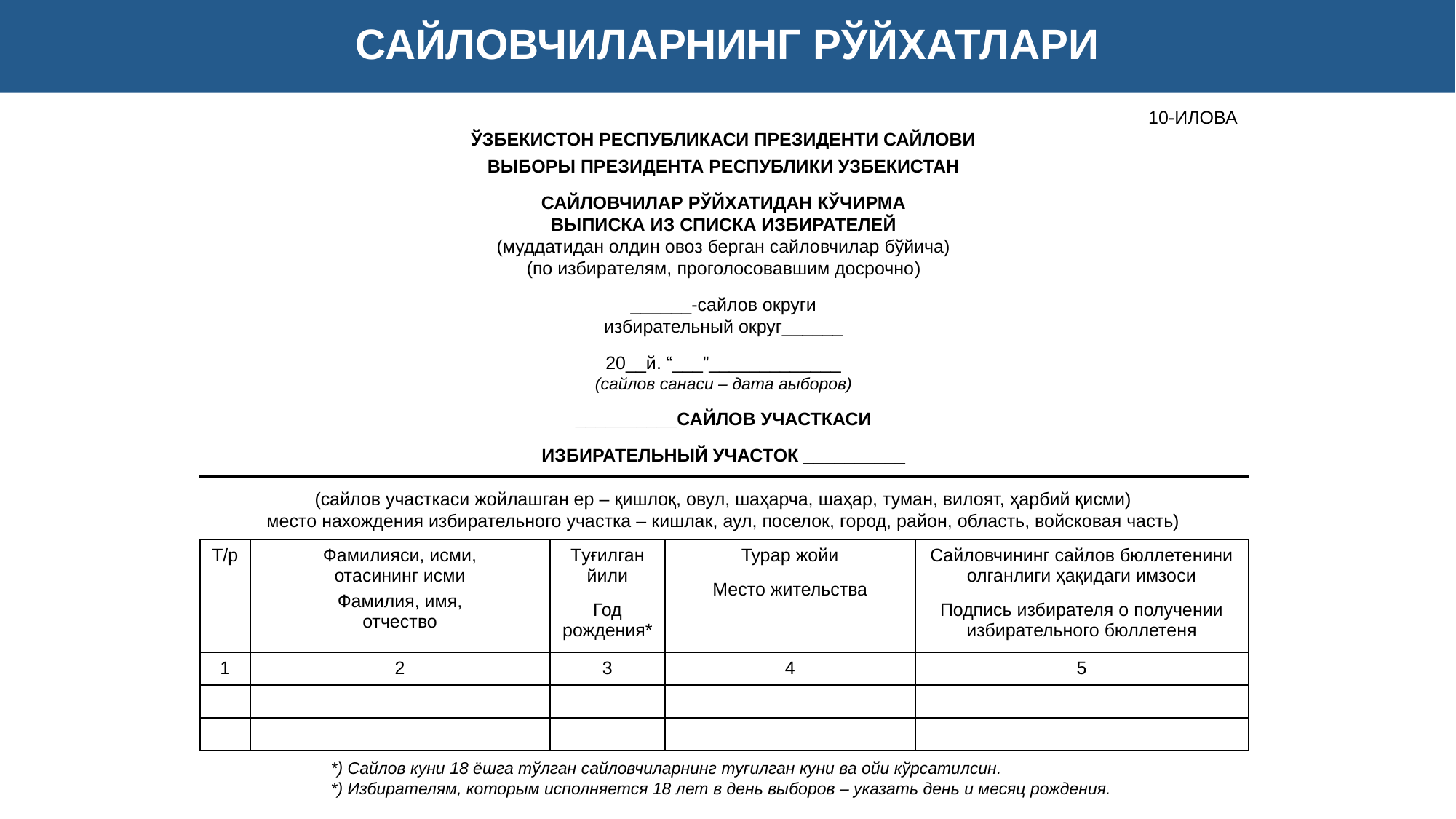

САЙЛОВЧИЛАРНИНГ РЎЙХАТЛАРИ
10-ИЛОВА
ЎЗБЕКИСТОН РЕСПУБЛИКАСИ ПРЕЗИДЕНТИ САЙЛОВИ

ВЫБОРЫ ПРЕЗИДЕНТА РЕСПУБЛИКИ УЗБЕКИСТАН

САЙЛОВЧИЛАР РЎЙХАТИДАН КЎЧИРМА
ВЫПИСКА ИЗ СПИСКА ИЗБИРАТЕЛЕЙ
(муддатидан олдин овоз берган сайловчилар бўйича)
(по избирателям, проголосовавшим досрочно)

______-сайлов округи
избирательный округ______

20__й. “___”_____________
(сайлов санаси – дата аыборов)

__________САЙЛОВ УЧАСТКАСИ

ИЗБИРАТЕЛЬНЫЙ УЧАСТОК __________

(сайлов участкаси жойлашган ер – қишлоқ, овул, шаҳарча, шаҳар, туман, вилоят, ҳарбий қисми)
место нахождения избирательного участка – кишлак, аул, поселок, город, район, область, войсковая часть)
| Т/р | Фамилияси, исми, отасининг исми Фамилия, имя, отчество | Туғилган йили Год рождения\* | Турар жойи Место жительства | Сайловчининг сайлов бюллетенини олганлиги ҳақидаги имзоси Подпись избирателя о получении избирательного бюллетеня |
| --- | --- | --- | --- | --- |
| 1 | 2 | 3 | 4 | 5 |
|  |  |  |  |  |
|  |  |  |  |  |
*) Сайлов куни 18 ёшга тўлган сайловчиларнинг туғилган куни ва ойи кўрсатилсин.
*) Избирателям, которым исполняется 18 лет в день выборов – указать день и месяц рождения.